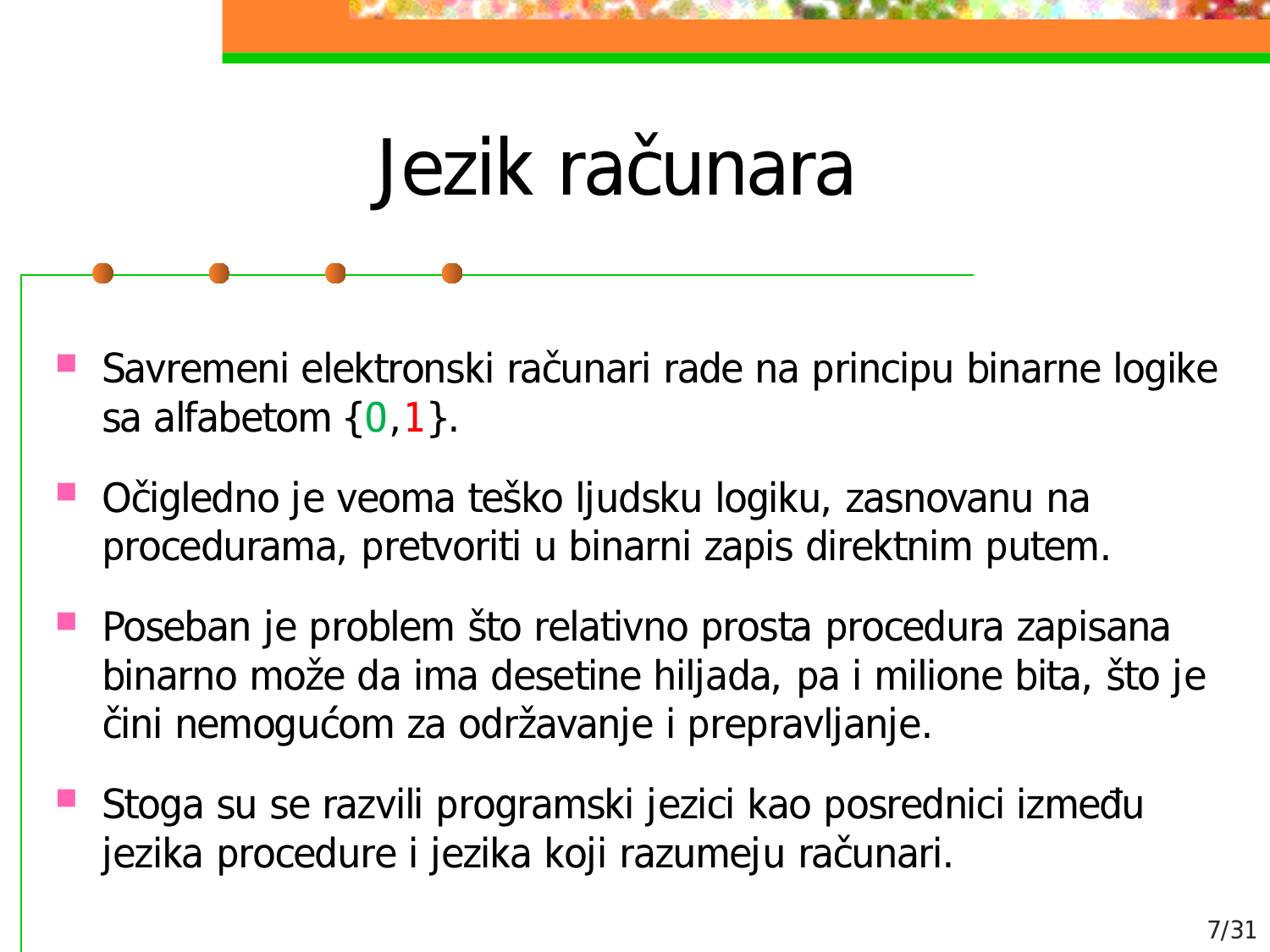

# Jezik računara
Savremeni elektronski računari rade na principu binarne logike sa alfabetom {0,1}.
Očigledno je veoma teško ljudsku logiku, zasnovanu na procedurama, pretvoriti u binarni zapis direktnim putem.
Poseban je problem što relativno prosta procedura zapisana binarno može da ima desetine hiljada, pa i milione bita, što je čini nemogućom za održavanje i prepravljanje.
Stoga su se razvili programski jezici kao posrednici između jezika procedure i jezika koji razumeju računari.
7/31